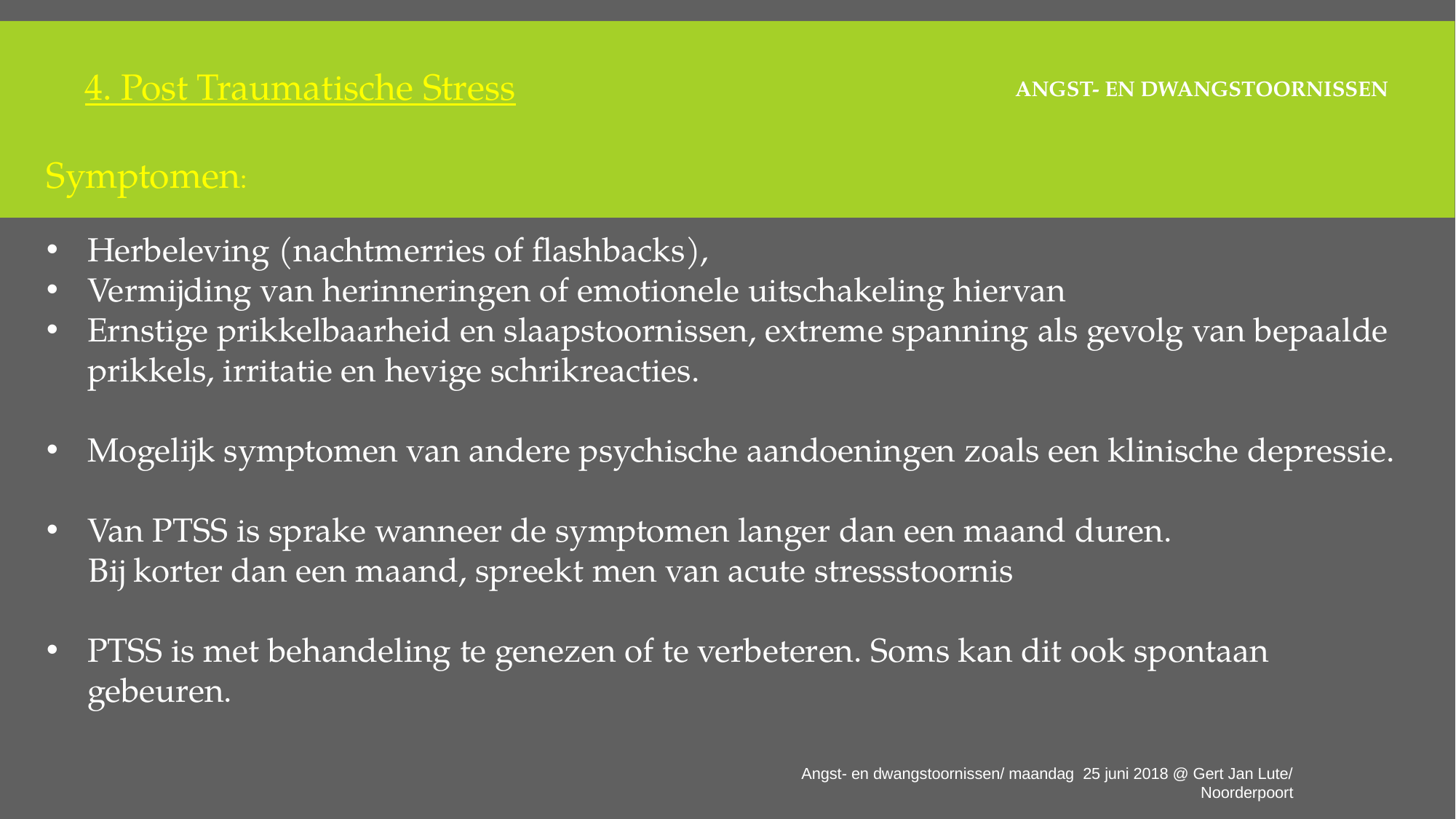

4. Post Traumatische Stress

# Angst- en dwangstoornissen
Symptomen:

Herbeleving (nachtmerries of flashbacks),
Vermijding van herinneringen of emotionele uitschakeling hiervan
Ernstige prikkelbaarheid en slaapstoornissen, extreme spanning als gevolg van bepaalde prikkels, irritatie en hevige schrikreacties.

Mogelijk symptomen van andere psychische aandoeningen zoals een klinische depressie.

Van PTSS is sprake wanneer de symptomen langer dan een maand duren.
     Bij korter dan een maand, spreekt men van acute stressstoornis

PTSS is met behandeling te genezen of te verbeteren. Soms kan dit ook spontaan gebeuren.
Angst- en dwangstoornissen/ maandag  25 juni 2018 @ Gert Jan Lute/ Noorderpoort